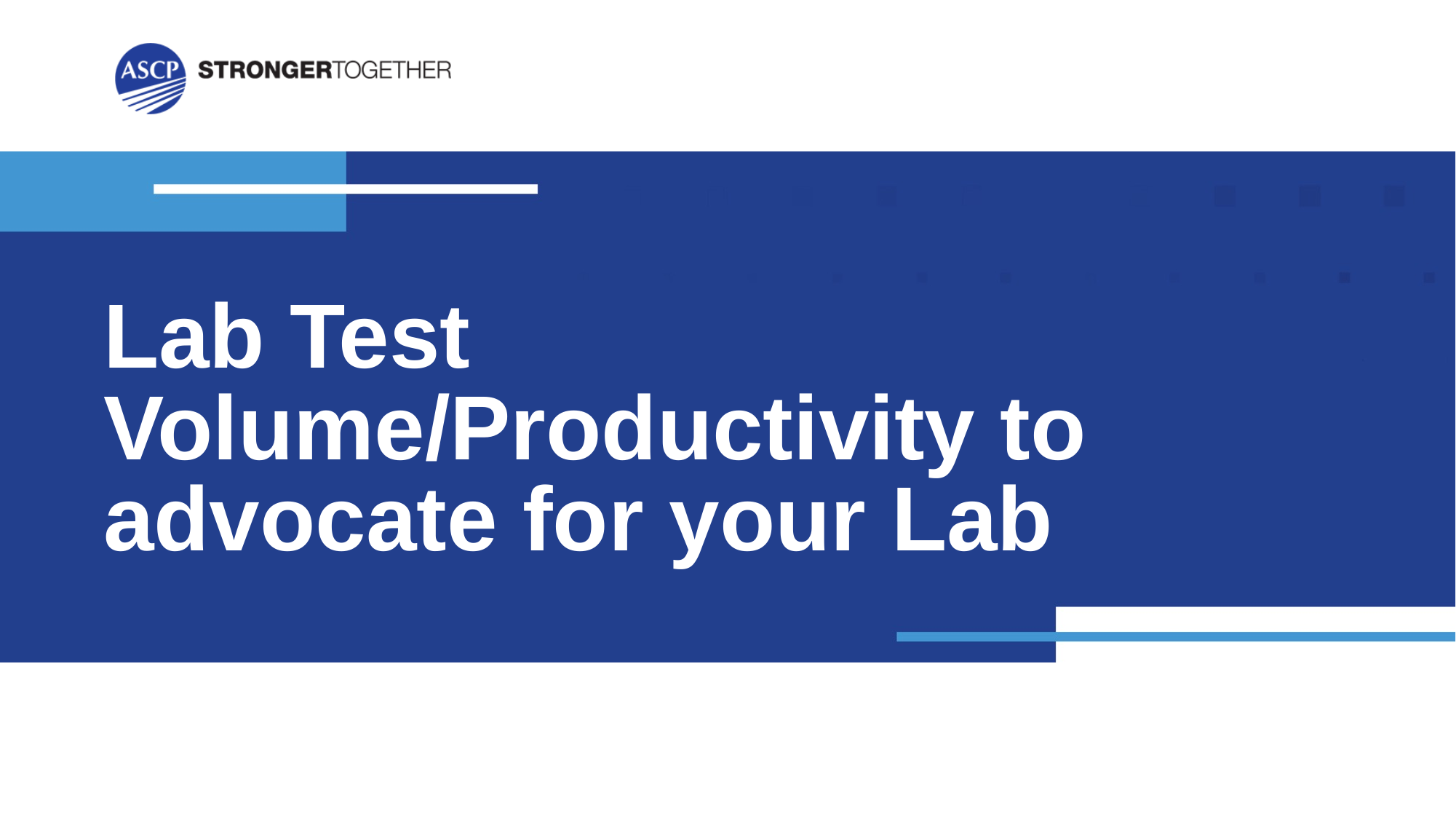

# Lab Test Volume/Productivity to advocate for your Lab